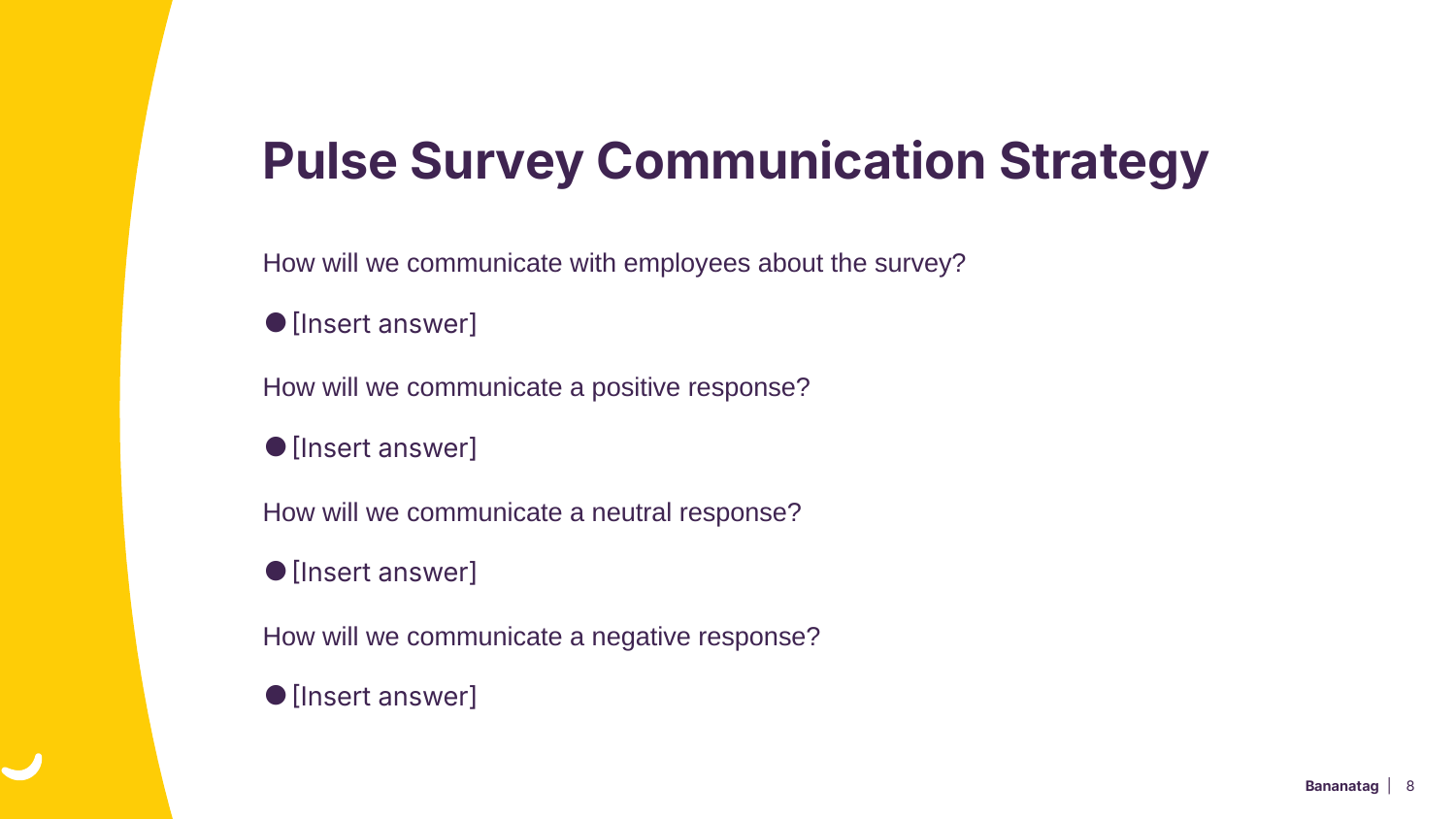

Pulse Survey Communication Strategy
How will we communicate with employees about the survey?
[Insert answer]
How will we communicate a positive response?
[Insert answer]
How will we communicate a neutral response?
[Insert answer]
How will we communicate a negative response?
[Insert answer]